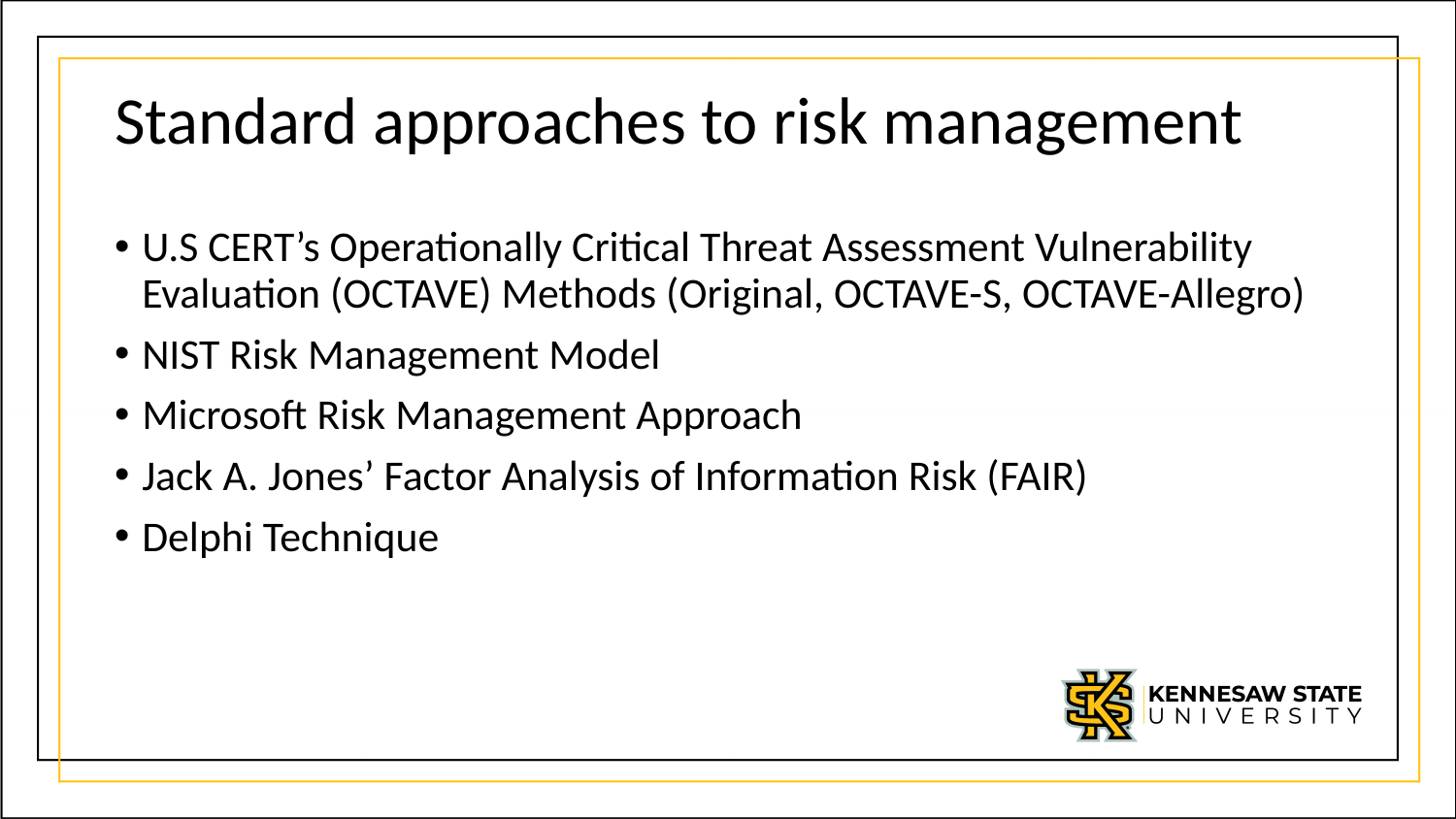

# Standard approaches to risk management
U.S CERT’s Operationally Critical Threat Assessment Vulnerability Evaluation (OCTAVE) Methods (Original, OCTAVE-S, OCTAVE-Allegro)
NIST Risk Management Model
Microsoft Risk Management Approach
Jack A. Jones’ Factor Analysis of Information Risk (FAIR)
Delphi Technique